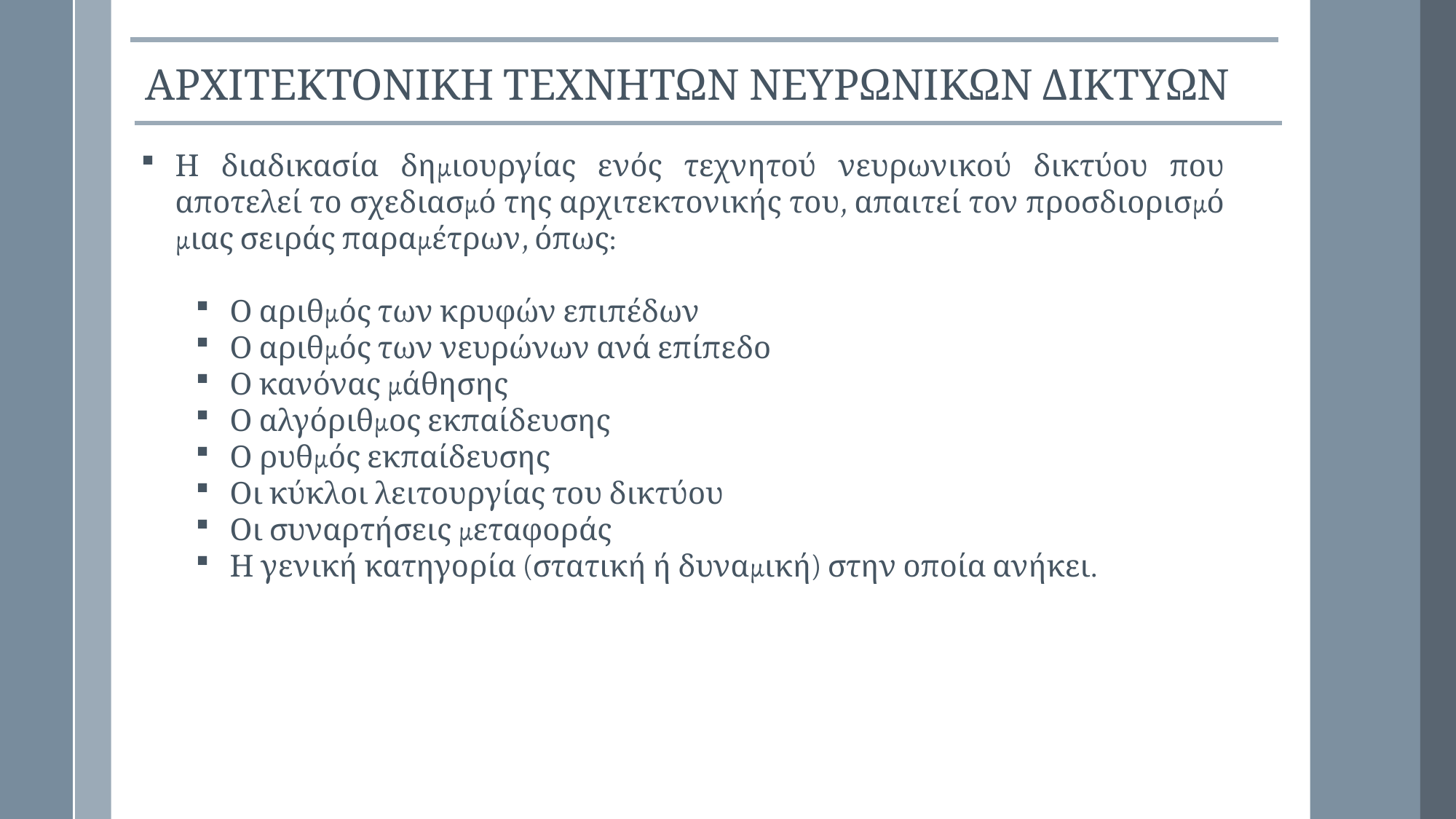

ΑΡΧΙΤΕΚΤΟΝΙΚΗ ΤΕΧΝΗΤΩΝ ΝΕΥΡΩΝΙΚΩΝ ΔΙΚΤΥΩΝ
Η διαδικασία δημιουργίας ενός τεχνητού νευρωνικού δικτύου που αποτελεί το σχεδιασμό της αρχιτεκτονικής του, απαιτεί τον προσδιορισμό μιας σειράς παραμέτρων, όπως:

Ο αριθμός των κρυφών επιπέδων
Ο αριθμός των νευρώνων ανά επίπεδο
Ο κανόνας μάθησης
Ο αλγόριθμος εκπαίδευσης
Ο ρυθμός εκπαίδευσης
Οι κύκλοι λειτουργίας του δικτύου
Οι συναρτήσεις μεταφοράς
Η γενική κατηγορία (στατική ή δυναμική) στην οποία ανήκει.